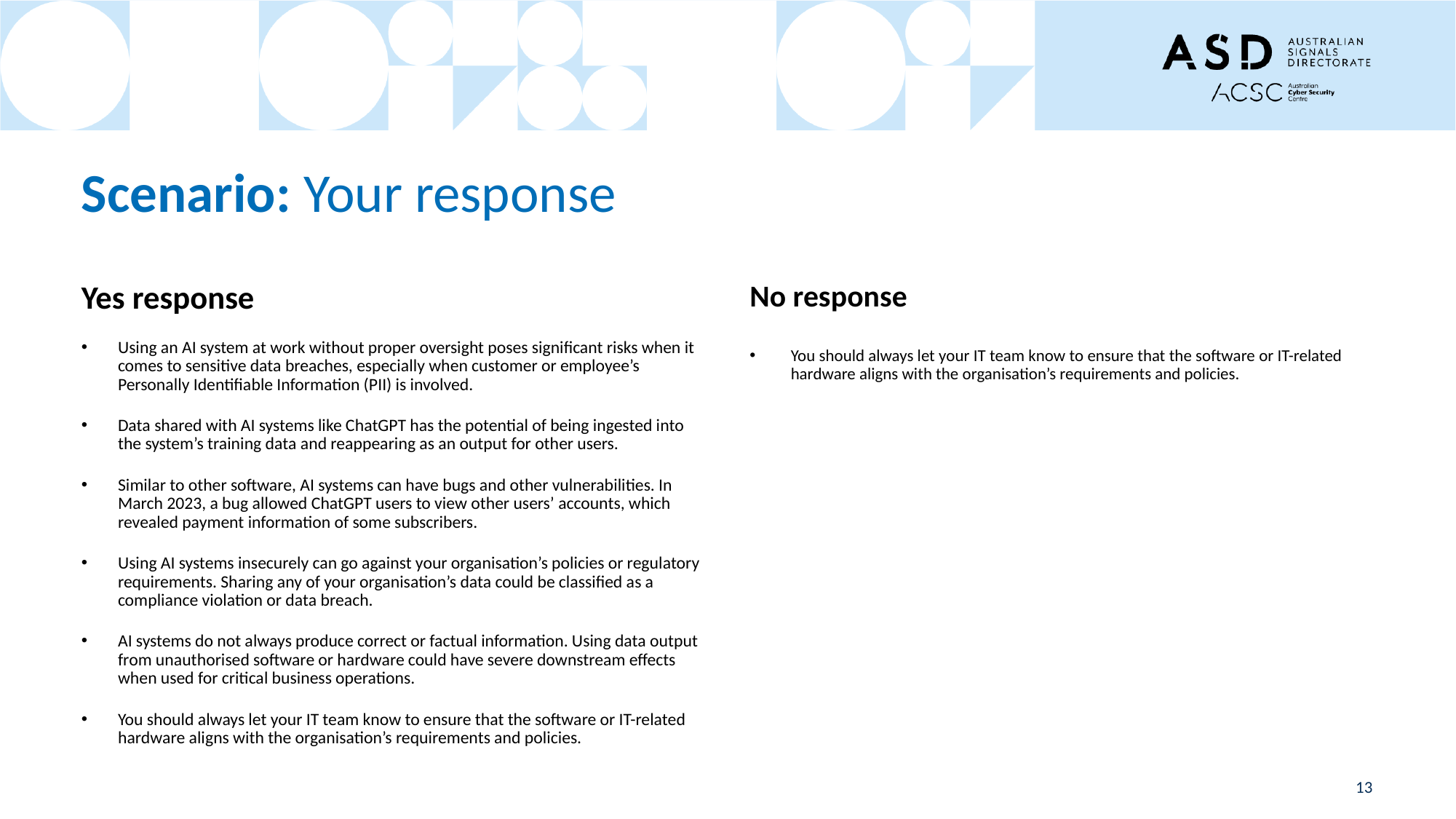

# Scenario: Your response
Yes response
Using an AI system at work without proper oversight poses significant risks when it comes to sensitive data breaches, especially when customer or employee’s Personally Identifiable Information (PII) is involved.
Data shared with AI systems like ChatGPT has the potential of being ingested into the system’s training data and reappearing as an output for other users.
Similar to other software, AI systems can have bugs and other vulnerabilities. In March 2023, a bug allowed ChatGPT users to view other users’ accounts, which revealed payment information of some subscribers.
Using AI systems insecurely can go against your organisation’s policies or regulatory requirements. Sharing any of your organisation’s data could be classified as a compliance violation or data breach.
AI systems do not always produce correct or factual information. Using data output from unauthorised software or hardware could have severe downstream effects when used for critical business operations.
You should always let your IT team know to ensure that the software or IT-related hardware aligns with the organisation’s requirements and policies.
No response
You should always let your IT team know to ensure that the software or IT-related hardware aligns with the organisation’s requirements and policies.
13